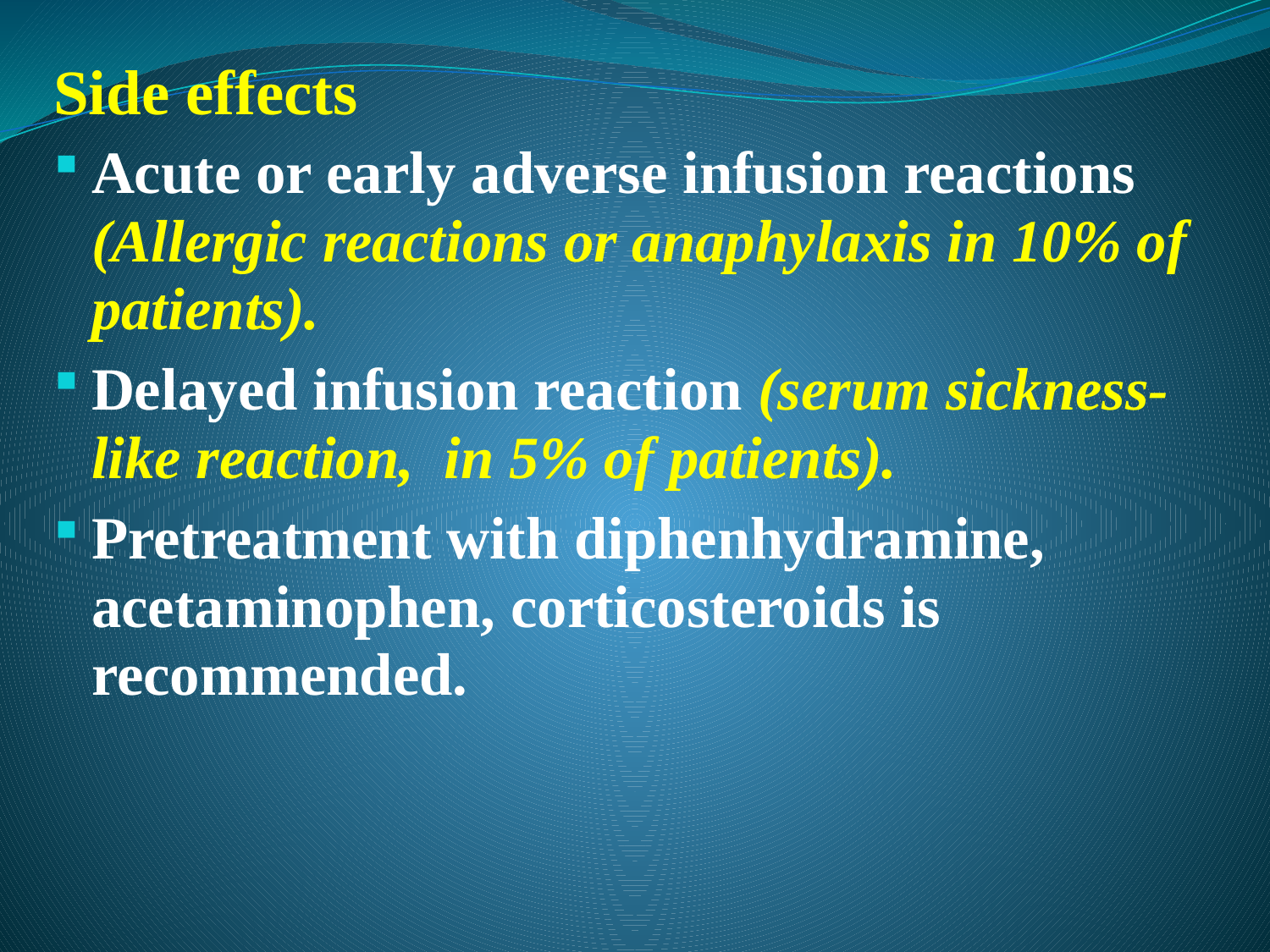

Side effects
Acute or early adverse infusion reactions (Allergic reactions or anaphylaxis in 10% of patients).
Delayed infusion reaction (serum sickness-like reaction,  in 5% of patients).
Pretreatment with diphenhydramine, acetaminophen, corticosteroids is recommended.